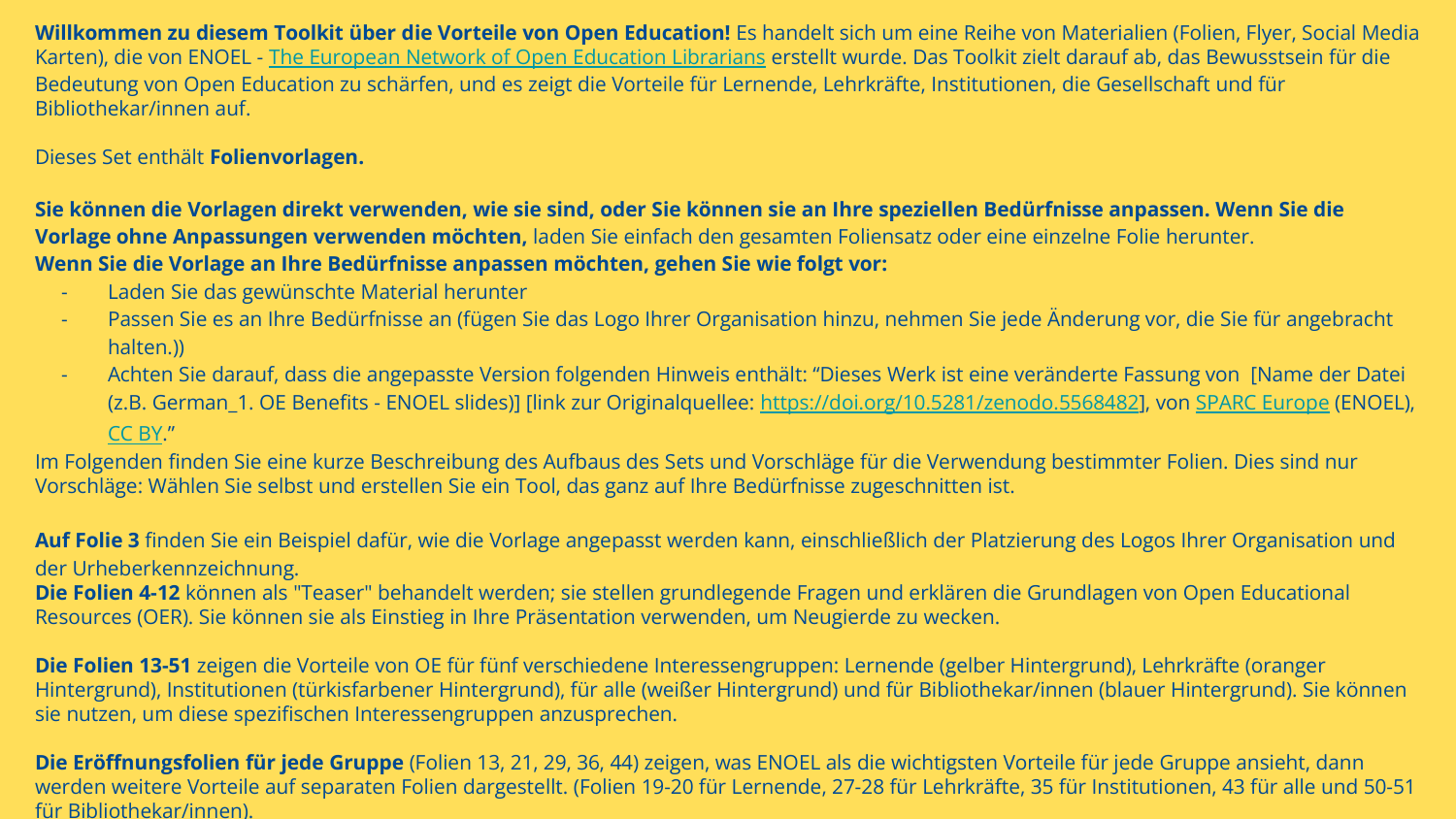

Willkommen zu diesem Toolkit über die Vorteile von Open Education! Es handelt sich um eine Reihe von Materialien (Folien, Flyer, Social Media Karten), die von ENOEL - The European Network of Open Education Librarians erstellt wurde. Das Toolkit zielt darauf ab, das Bewusstsein für die Bedeutung von Open Education zu schärfen, und es zeigt die Vorteile für Lernende, Lehrkräfte, Institutionen, die Gesellschaft und für Bibliothekar/innen auf.

Dieses Set enthält Folienvorlagen.

Sie können die Vorlagen direkt verwenden, wie sie sind, oder Sie können sie an Ihre speziellen Bedürfnisse anpassen. Wenn Sie die Vorlage ohne Anpassungen verwenden möchten, laden Sie einfach den gesamten Foliensatz oder eine einzelne Folie herunter.
Wenn Sie die Vorlage an Ihre Bedürfnisse anpassen möchten, gehen Sie wie folgt vor:
Laden Sie das gewünschte Material herunter
Passen Sie es an Ihre Bedürfnisse an (fügen Sie das Logo Ihrer Organisation hinzu, nehmen Sie jede Änderung vor, die Sie für angebracht halten.))
Achten Sie darauf, dass die angepasste Version folgenden Hinweis enthält: “Dieses Werk ist eine veränderte Fassung von  [Name der Datei (z.B. German_1. OE Benefits - ENOEL slides)] [link zur Originalquellee: https://doi.org/10.5281/zenodo.5568482], von SPARC Europe (ENOEL), CC BY.”
Im Folgenden finden Sie eine kurze Beschreibung des Aufbaus des Sets und Vorschläge für die Verwendung bestimmter Folien. Dies sind nur Vorschläge: Wählen Sie selbst und erstellen Sie ein Tool, das ganz auf Ihre Bedürfnisse zugeschnitten ist.

Auf Folie 3 finden Sie ein Beispiel dafür, wie die Vorlage angepasst werden kann, einschließlich der Platzierung des Logos Ihrer Organisation und der Urheberkennzeichnung.
Die Folien 4-12 können als "Teaser" behandelt werden; sie stellen grundlegende Fragen und erklären die Grundlagen von Open Educational Resources (OER). Sie können sie als Einstieg in Ihre Präsentation verwenden, um Neugierde zu wecken.

Die Folien 13-51 zeigen die Vorteile von OE für fünf verschiedene Interessengruppen: Lernende (gelber Hintergrund), Lehrkräfte (oranger Hintergrund), Institutionen (türkisfarbener Hintergrund), für alle (weißer Hintergrund) und für Bibliothekar/innen (blauer Hintergrund). Sie können sie nutzen, um diese spezifischen Interessengruppen anzusprechen.

Die Eröffnungsfolien für jede Gruppe (Folien 13, 21, 29, 36, 44) zeigen, was ENOEL als die wichtigsten Vorteile für jede Gruppe ansieht, dann werden weitere Vorteile auf separaten Folien dargestellt. (Folien 19-20 für Lernende, 27-28 für Lehrkräfte, 35 für Institutionen, 43 für alle und 50-51 für Bibliothekar/innen).